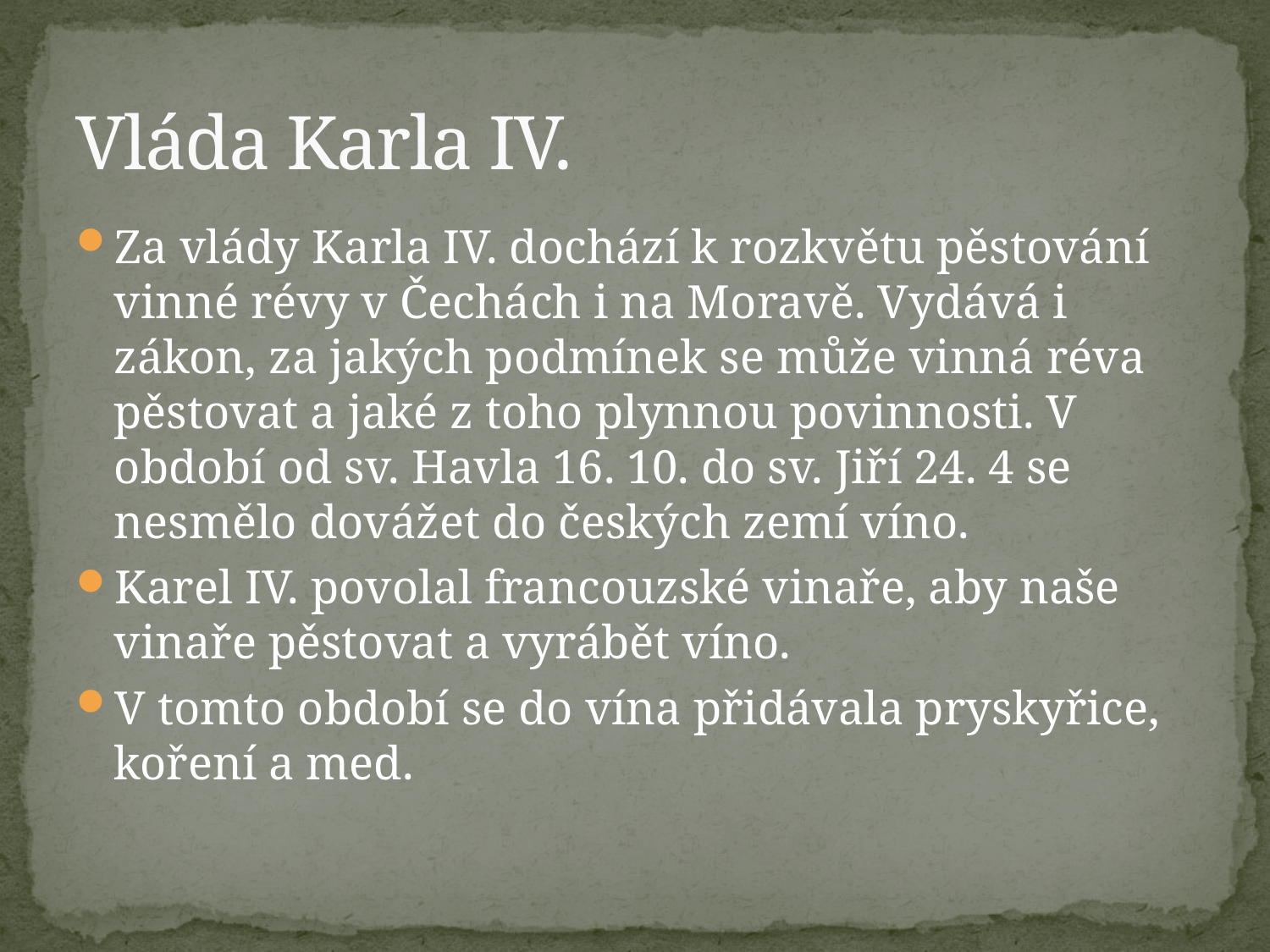

# Vláda Karla IV.
Za vlády Karla IV. dochází k rozkvětu pěstování vinné révy v Čechách i na Moravě. Vydává i zákon, za jakých podmínek se může vinná réva pěstovat a jaké z toho plynnou povinnosti. V období od sv. Havla 16. 10. do sv. Jiří 24. 4 se nesmělo dovážet do českých zemí víno.
Karel IV. povolal francouzské vinaře, aby naše vinaře pěstovat a vyrábět víno.
V tomto období se do vína přidávala pryskyřice, koření a med.